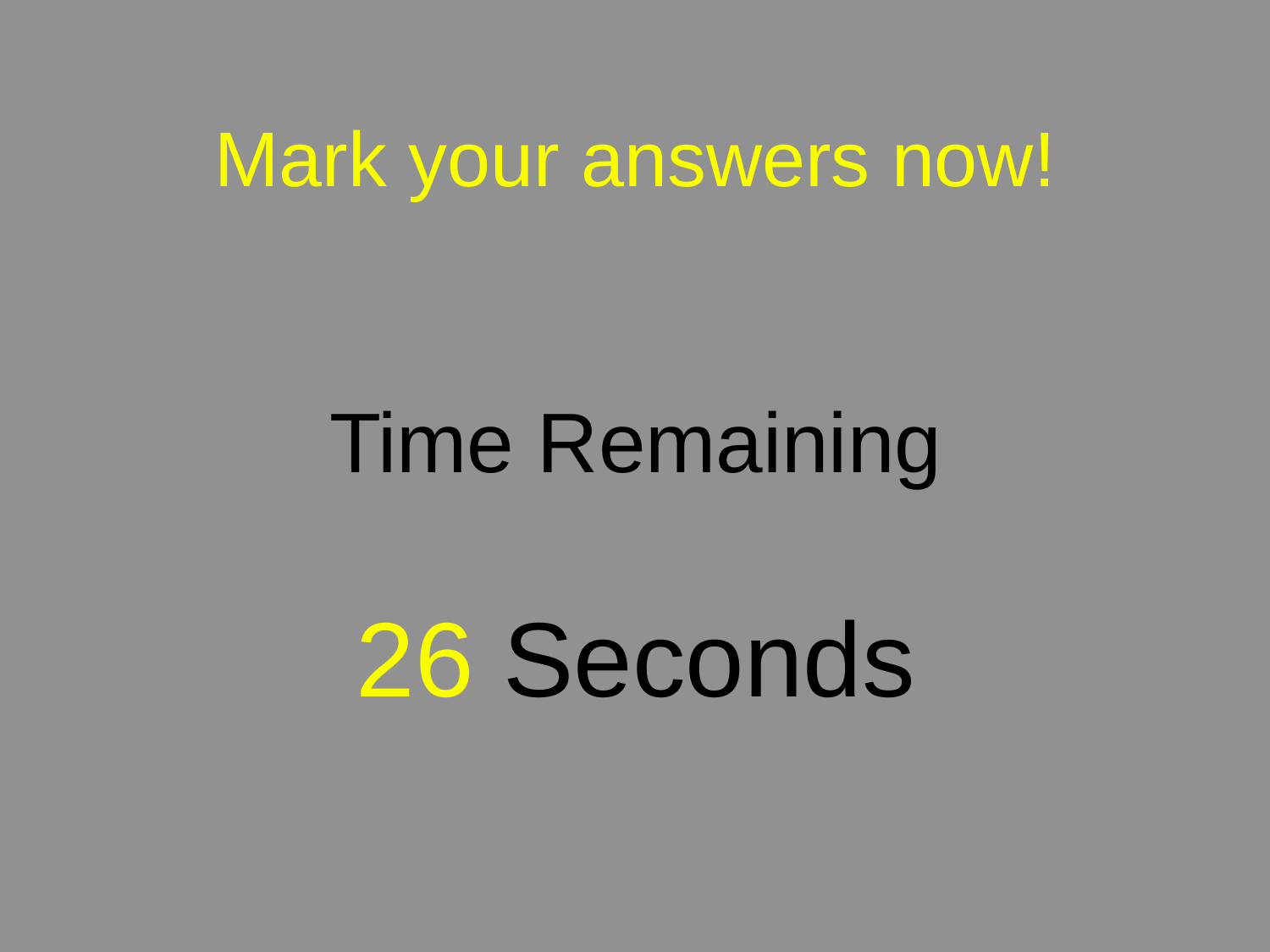

# Mark your answers now! Time Remaining 26 Seconds